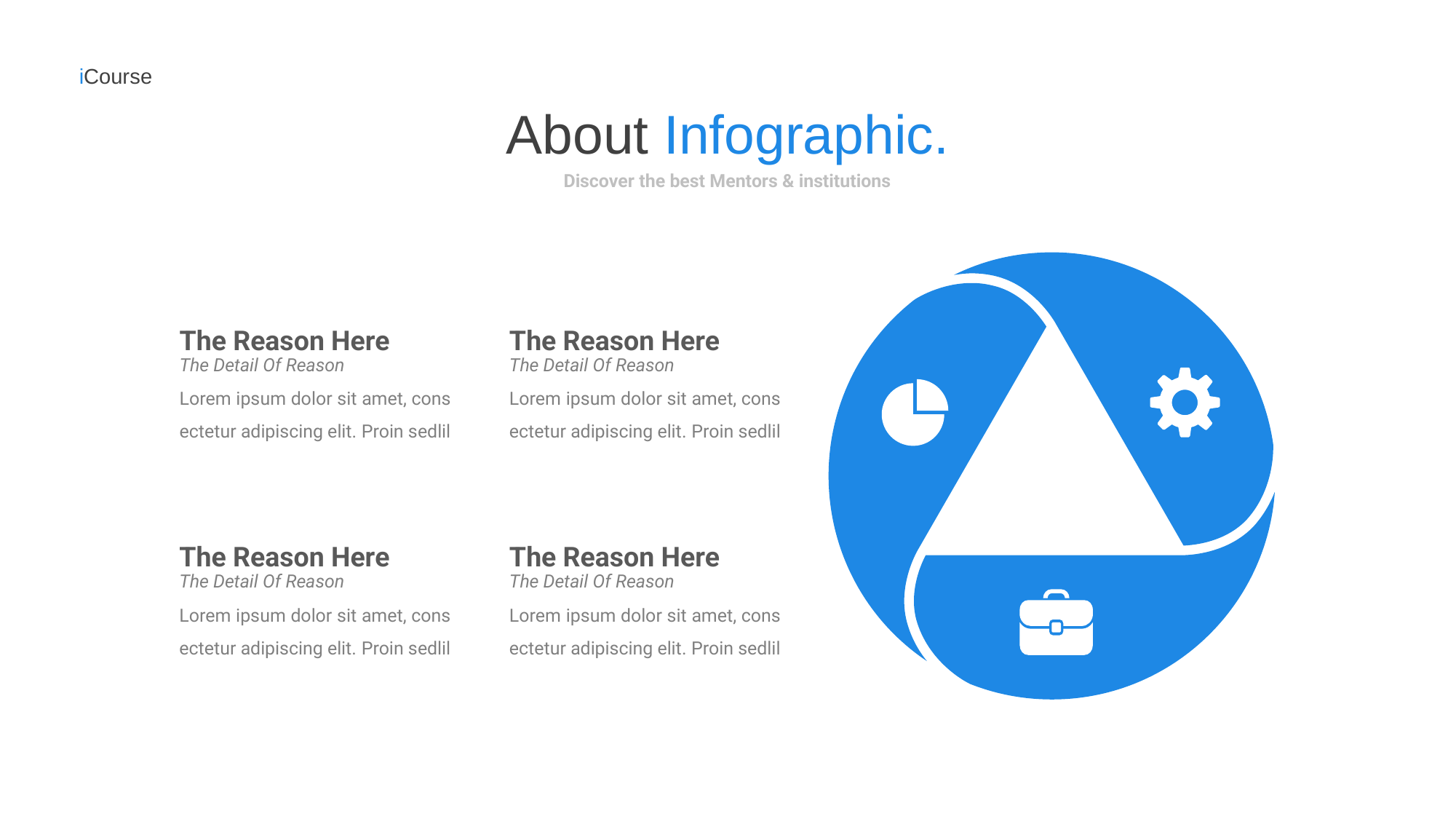

iCourse
About Infographic.
Discover the best Mentors & institutions

The Reason Here
The Reason Here
The Detail Of Reason
The Detail Of Reason
Lorem ipsum dolor sit amet, cons ectetur adipiscing elit. Proin sedlil
Lorem ipsum dolor sit amet, cons ectetur adipiscing elit. Proin sedlil
The Reason Here
The Reason Here
The Detail Of Reason
The Detail Of Reason
Lorem ipsum dolor sit amet, cons ectetur adipiscing elit. Proin sedlil
Lorem ipsum dolor sit amet, cons ectetur adipiscing elit. Proin sedlil